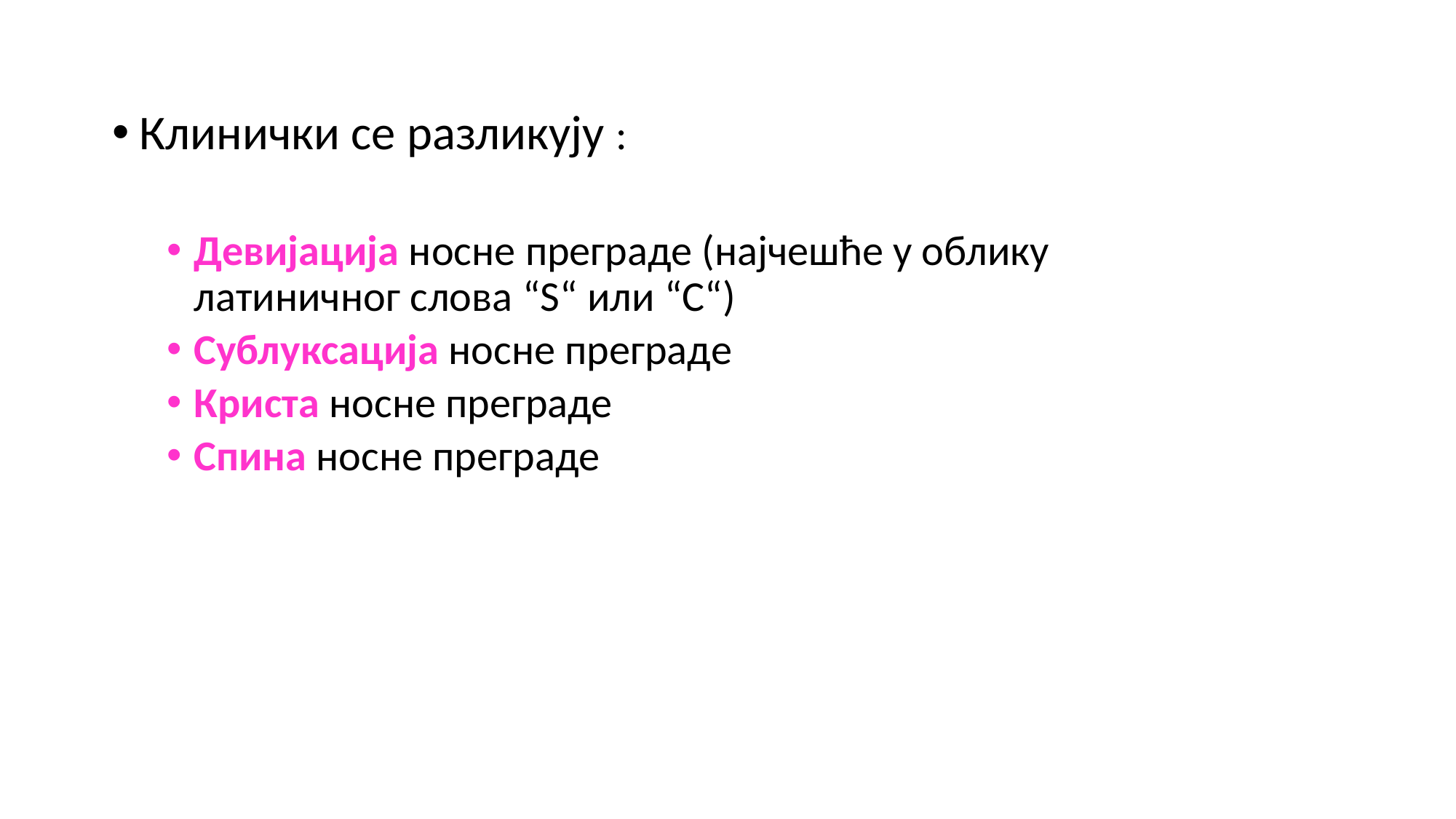

Клинички се разликују :

Девијација носне преграде (најчешће у облику латиничног слова “S“ или “C“)
Сублуксација носне преграде
Криста носне преграде
Спина носне преграде